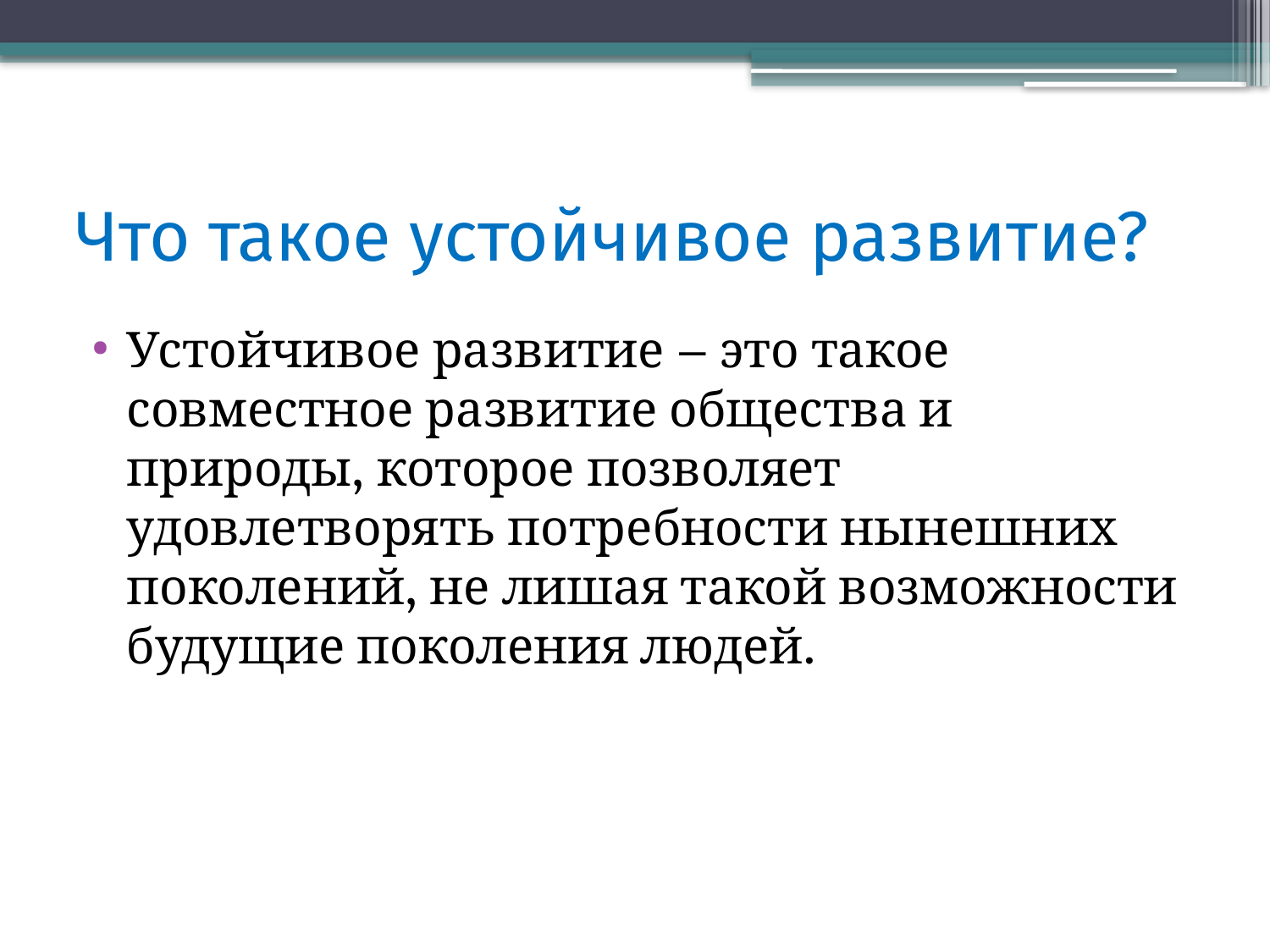

# Что такое устойчивое развитие?
Устойчивое развитие – это такое совместное развитие общества и природы, которое позволяет удовлетворять потребности нынешних поколений, не лишая такой возможности будущие поколения людей.